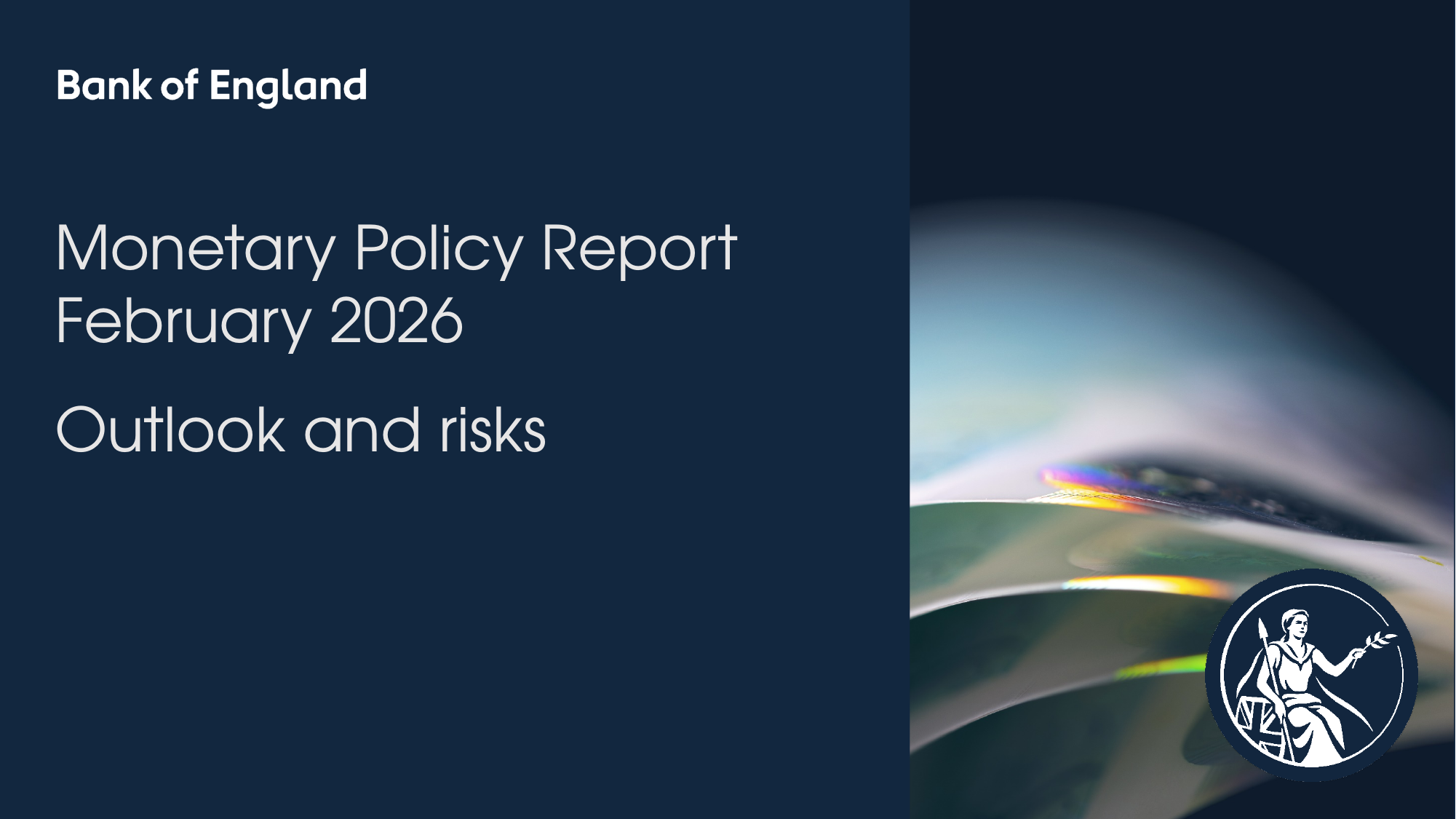

Monetary Policy Report
February 2026
Outlook and risks